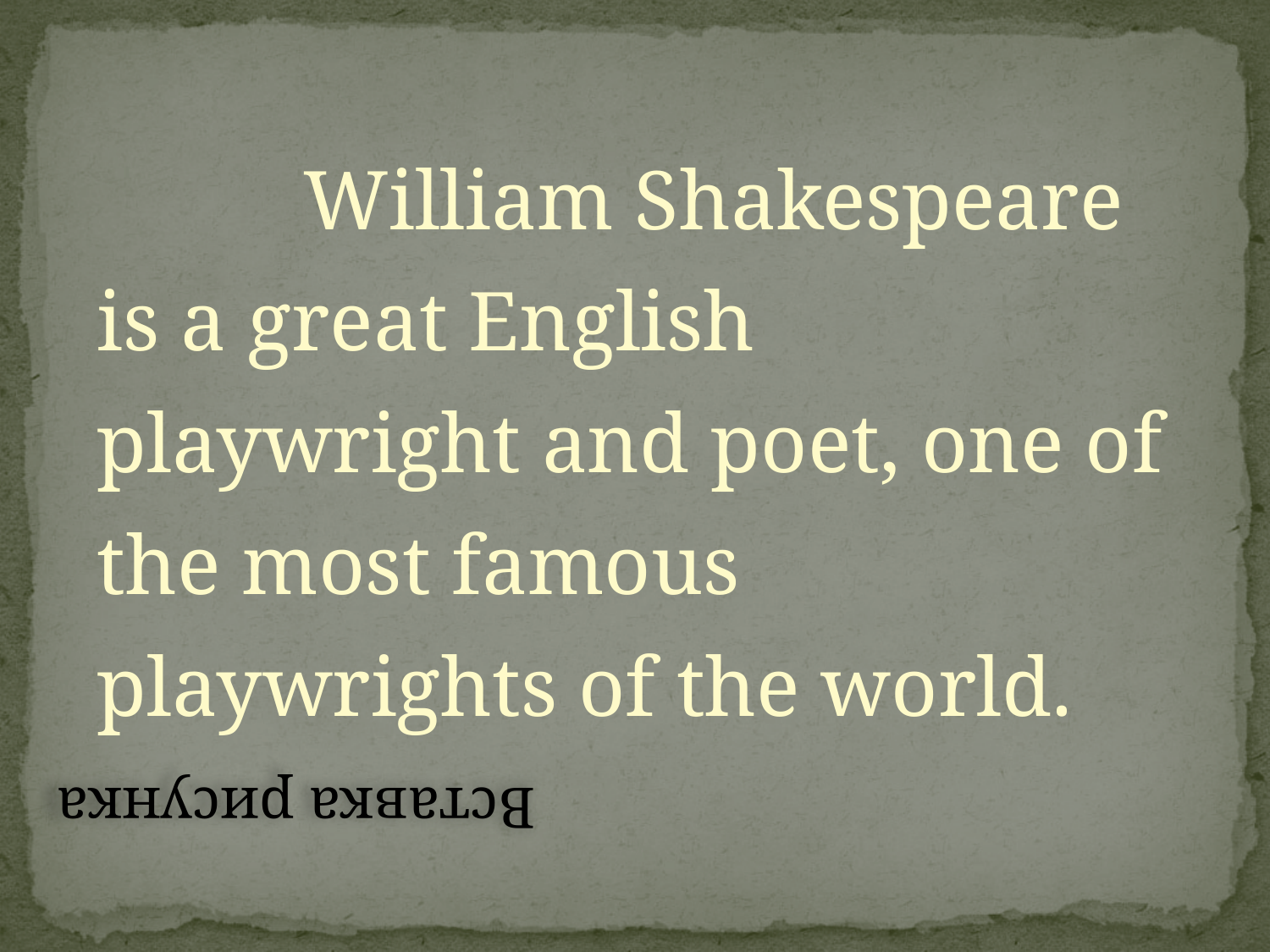

William Shakespeare is a great English playwright and poet, one of the most famous playwrights of the world.
#